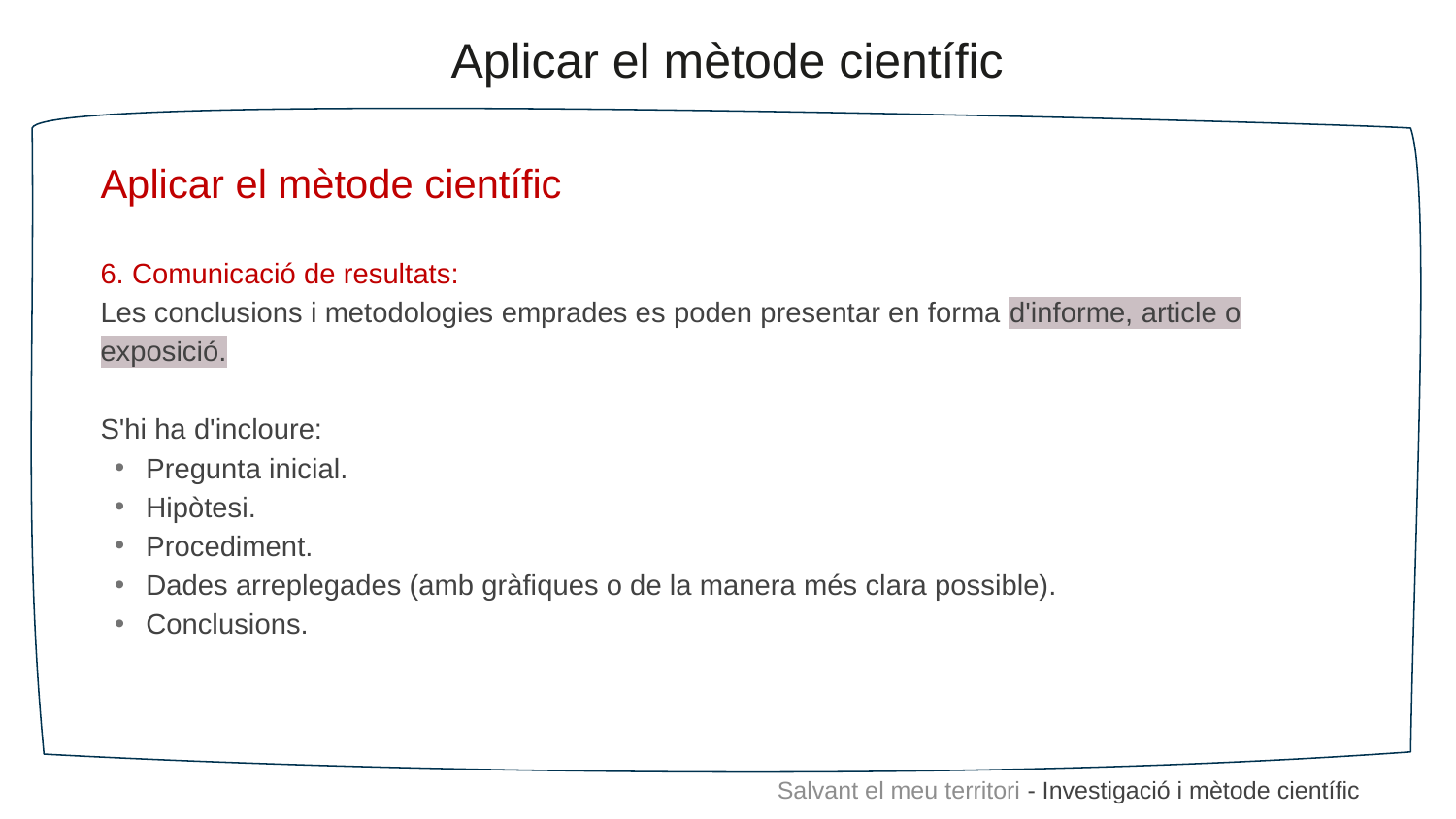

Aplicar el mètode científic

Aplicar el mètode científic

6. Comunicació de resultats:
Les conclusions i metodologies emprades es poden presentar en forma d'informe, article o exposició.

S'hi ha d'incloure:
Pregunta inicial.
Hipòtesi.
Procediment.
Dades arreplegades (amb gràfiques o de la manera més clara possible).
Conclusions.

Salvant el meu territori - Investigació i mètode científic